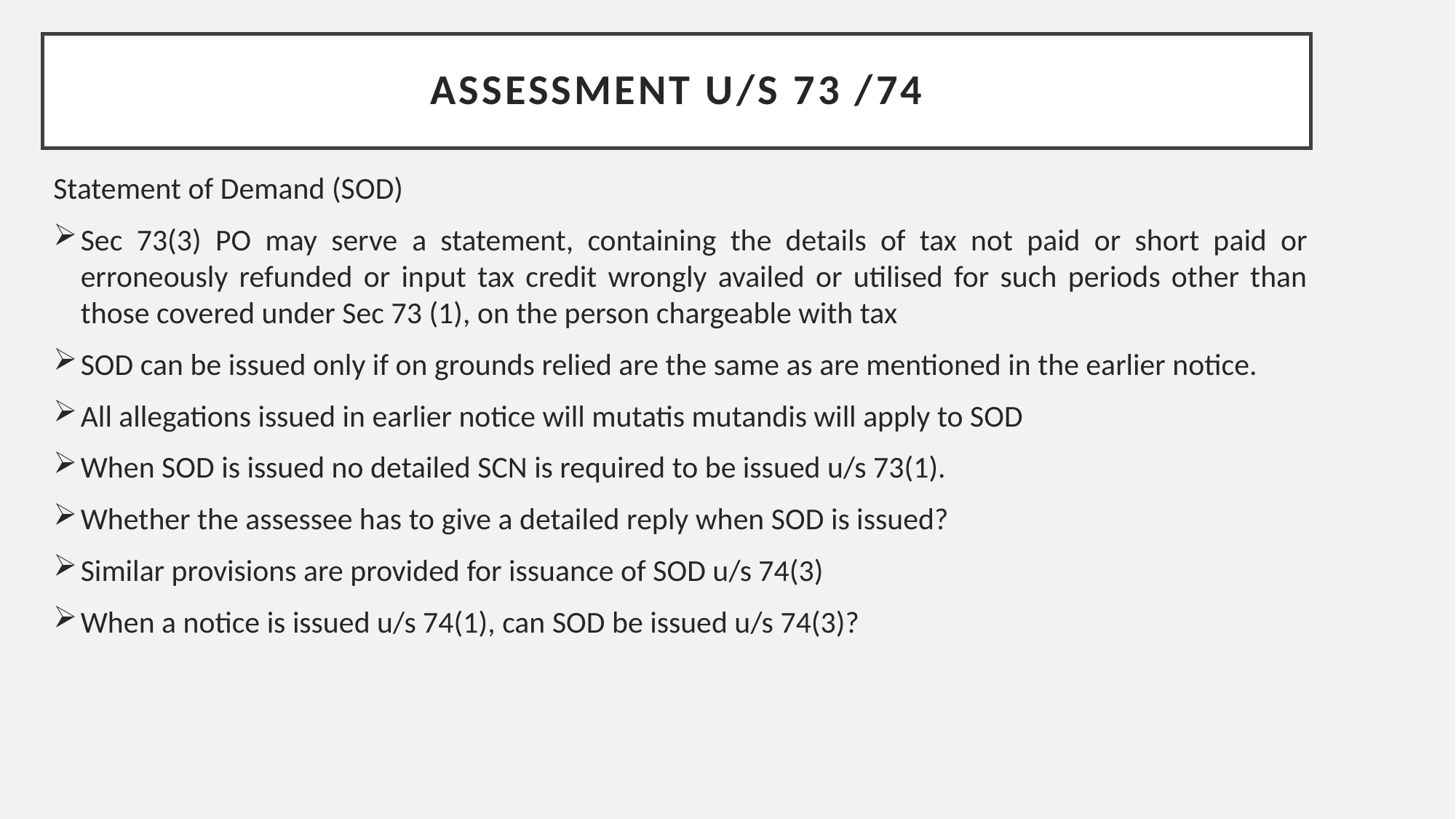

# Assessment u/s 73 /74
Statement of Demand (SOD)
Sec 73(3) PO may serve a statement, containing the details of tax not paid or short paid or erroneously refunded or input tax credit wrongly availed or utilised for such periods other than those covered under Sec 73 (1), on the person chargeable with tax
SOD can be issued only if on grounds relied are the same as are mentioned in the earlier notice.
All allegations issued in earlier notice will mutatis mutandis will apply to SOD
When SOD is issued no detailed SCN is required to be issued u/s 73(1).
Whether the assessee has to give a detailed reply when SOD is issued?
Similar provisions are provided for issuance of SOD u/s 74(3)
When a notice is issued u/s 74(1), can SOD be issued u/s 74(3)?